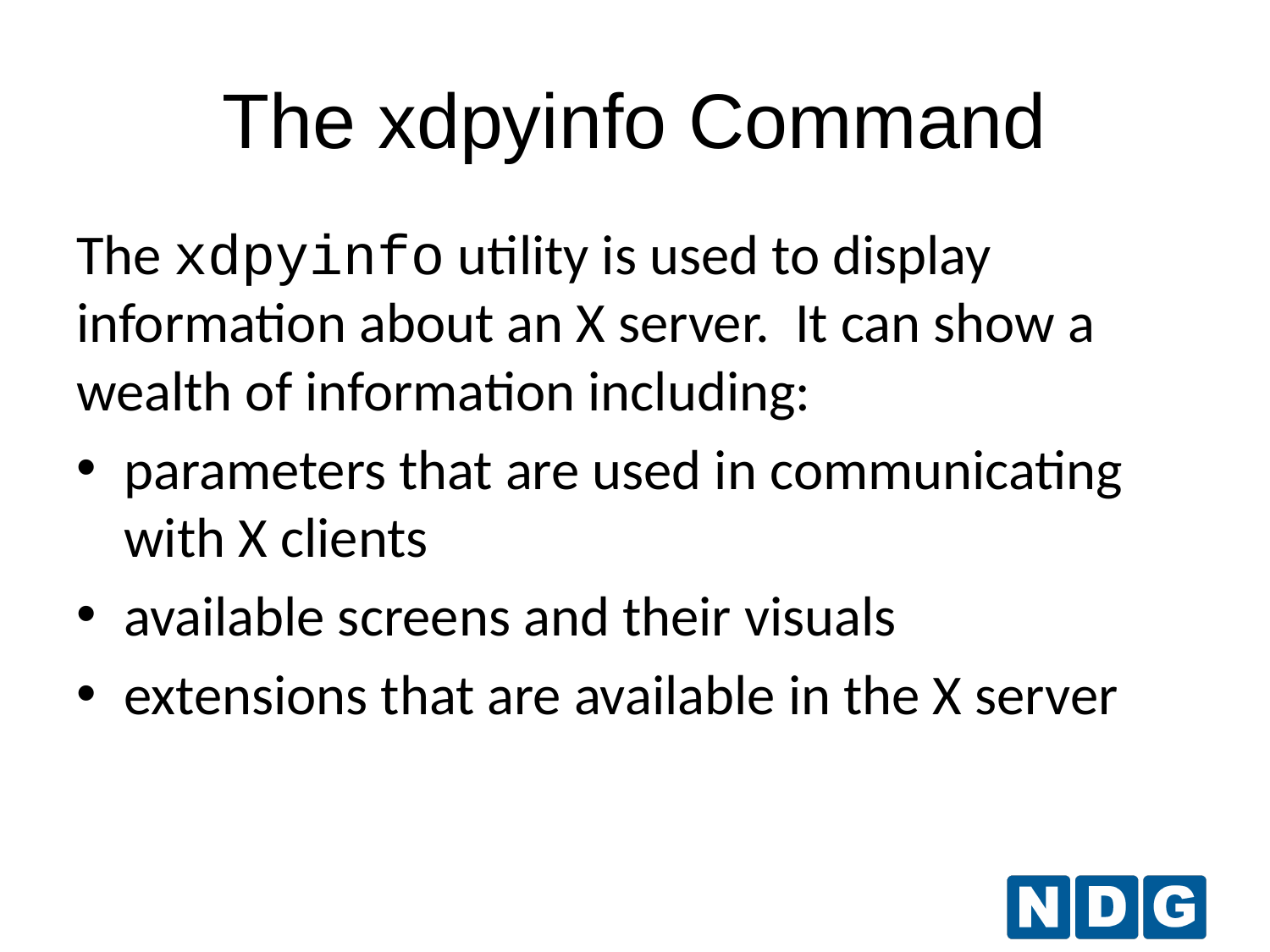

# The xdpyinfo Command
The xdpyinfo utility is used to display information about an X server.  It can show a wealth of information including:
parameters that are used in communicating with X clients
available screens and their visuals
extensions that are available in the X server